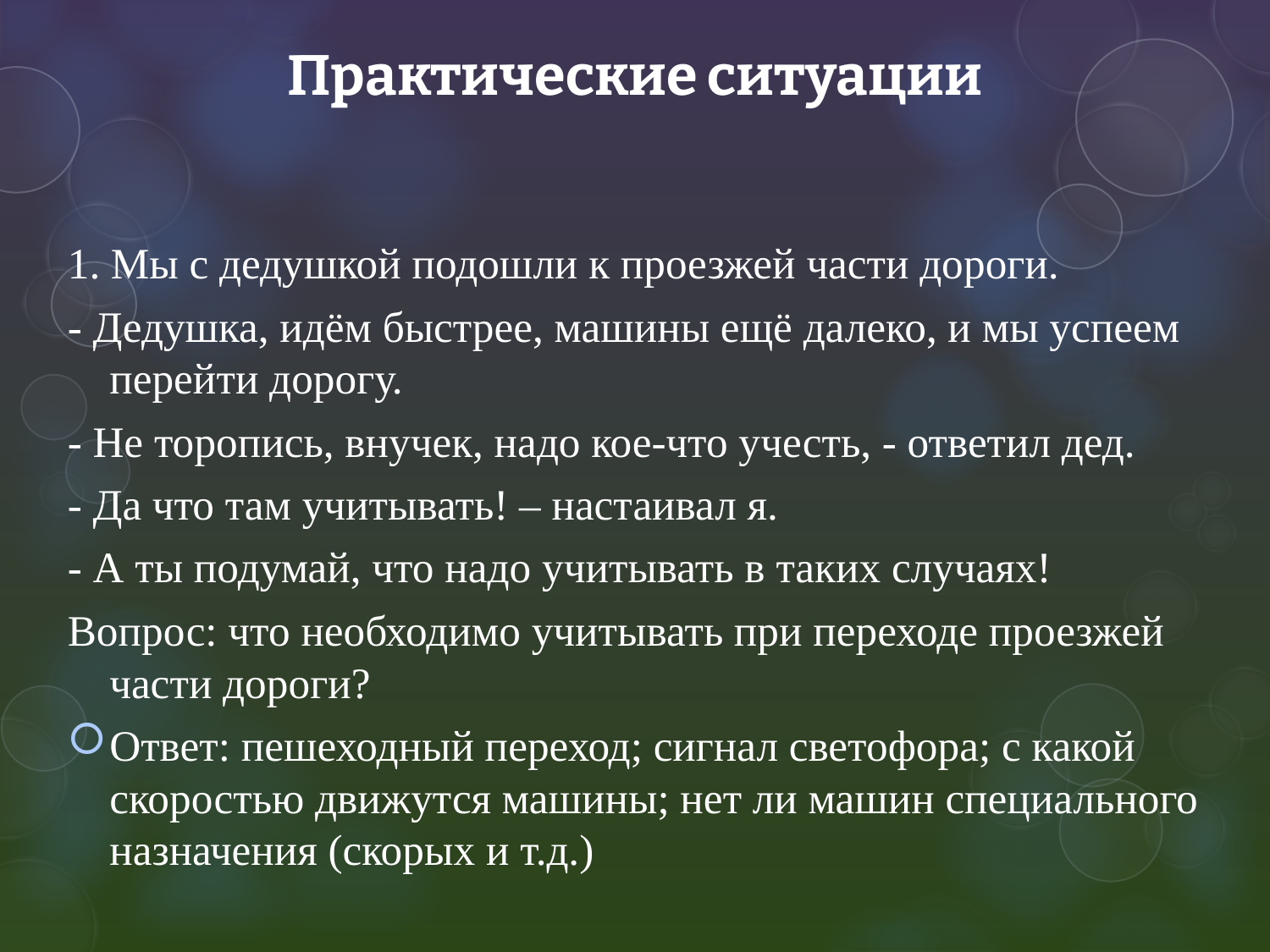

# Практические ситуации

1. Мы с дедушкой подошли к проезжей части дороги.
- Дедушка, идём быстрее, машины ещё далеко, и мы успеем перейти дорогу.
- Не торопись, внучек, надо кое-что учесть, - ответил дед.
- Да что там учитывать! – настаивал я.
- А ты подумай, что надо учитывать в таких случаях!
Вопрос: что необходимо учитывать при переходе проезжей части дороги?
Ответ: пешеходный переход; сигнал светофора; с какой скоростью движутся машины; нет ли машин специального назначения (скорых и т.д.)